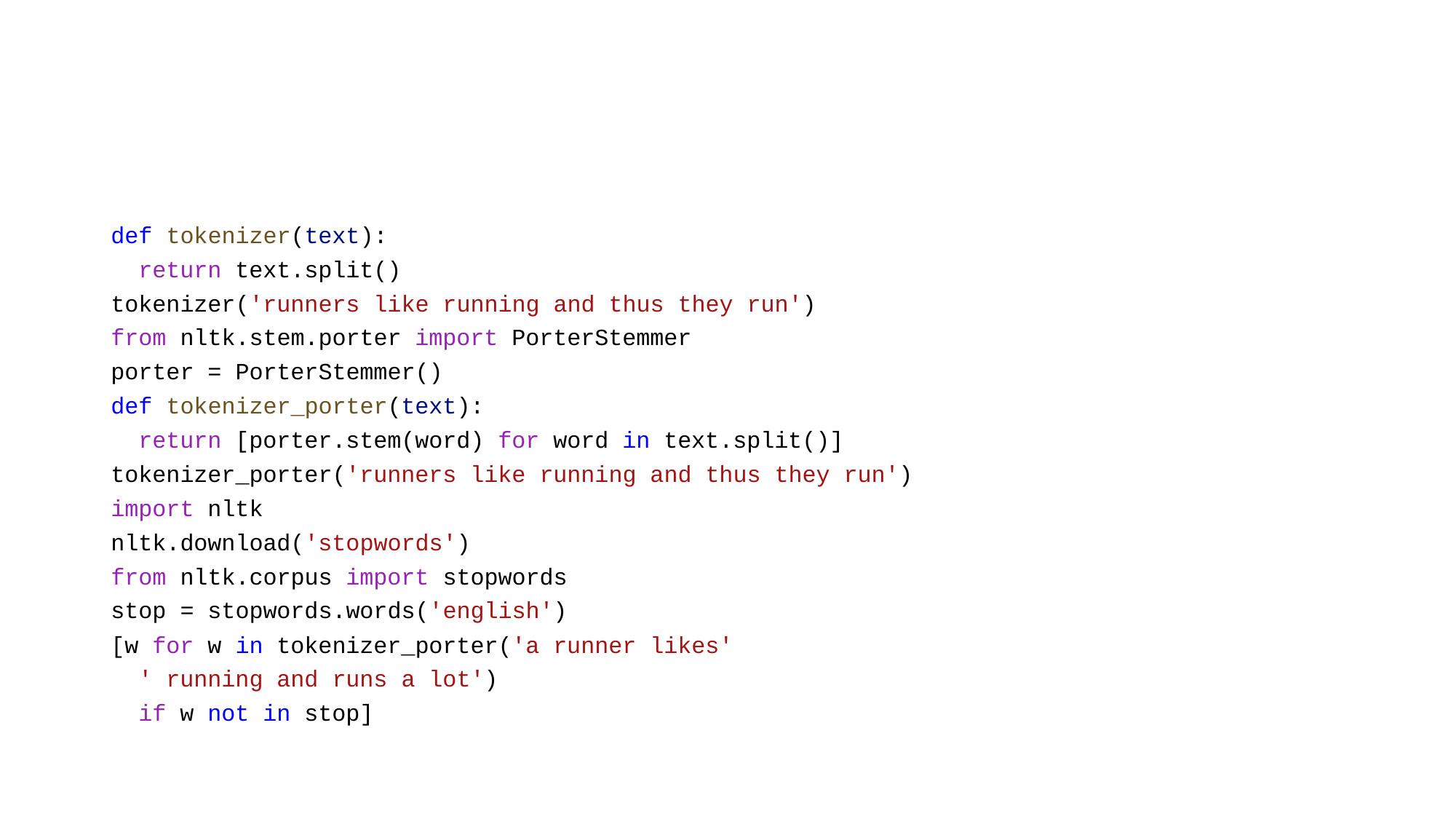

#
def tokenizer(text):
  return text.split()
tokenizer('runners like running and thus they run')
from nltk.stem.porter import PorterStemmer
porter = PorterStemmer()
def tokenizer_porter(text):
  return [porter.stem(word) for word in text.split()]
tokenizer_porter('runners like running and thus they run')
import nltk
nltk.download('stopwords')
from nltk.corpus import stopwords
stop = stopwords.words('english')
[w for w in tokenizer_porter('a runner likes'
  ' running and runs a lot')
  if w not in stop]